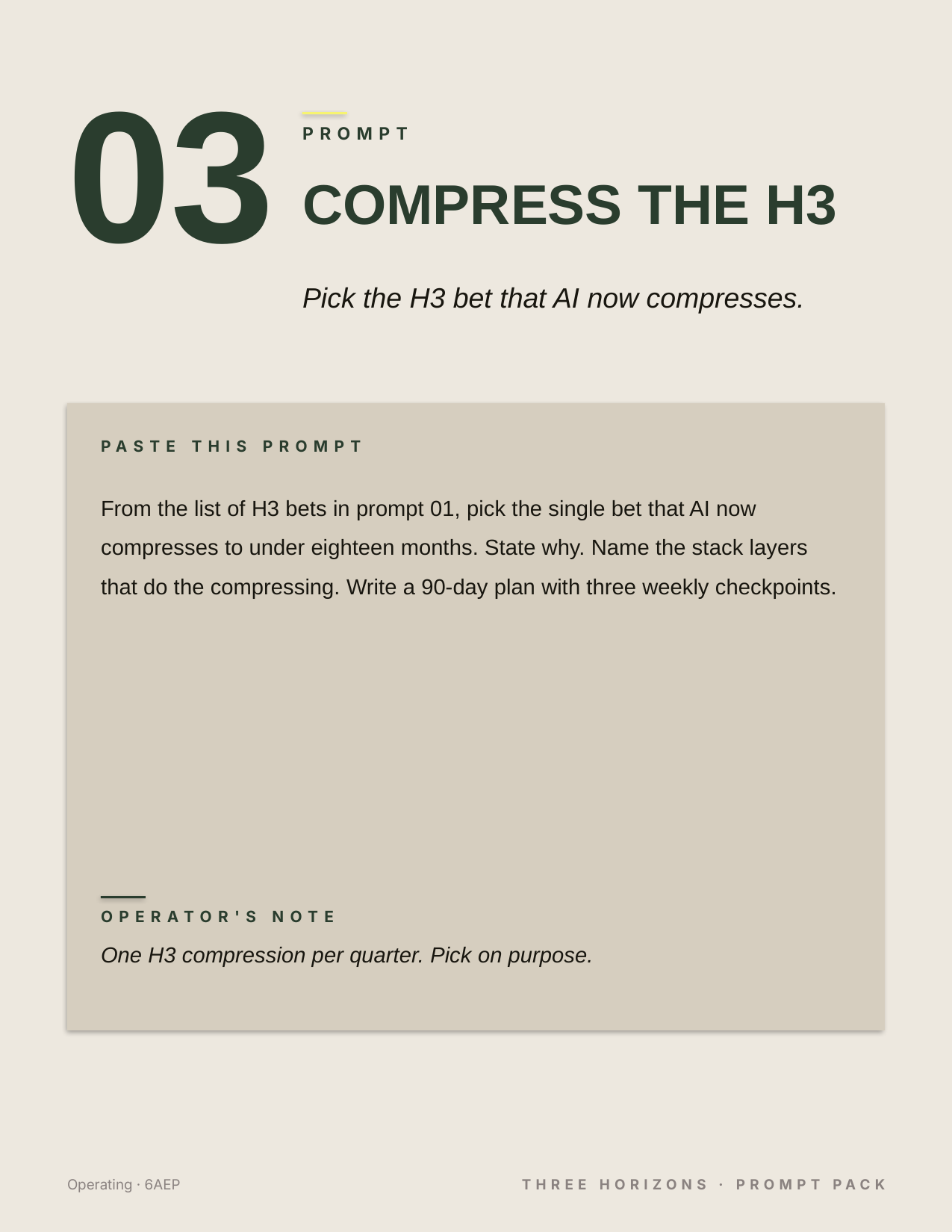

03

PROMPT
COMPRESS THE H3
Pick the H3 bet that AI now compresses.

PASTE THIS PROMPT
From the list of H3 bets in prompt 01, pick the single bet that AI now compresses to under eighteen months. State why. Name the stack layers that do the compressing. Write a 90-day plan with three weekly checkpoints.

OPERATOR'S NOTE
One H3 compression per quarter. Pick on purpose.
Operating · 6AEP
THREE HORIZONS · PROMPT PACK